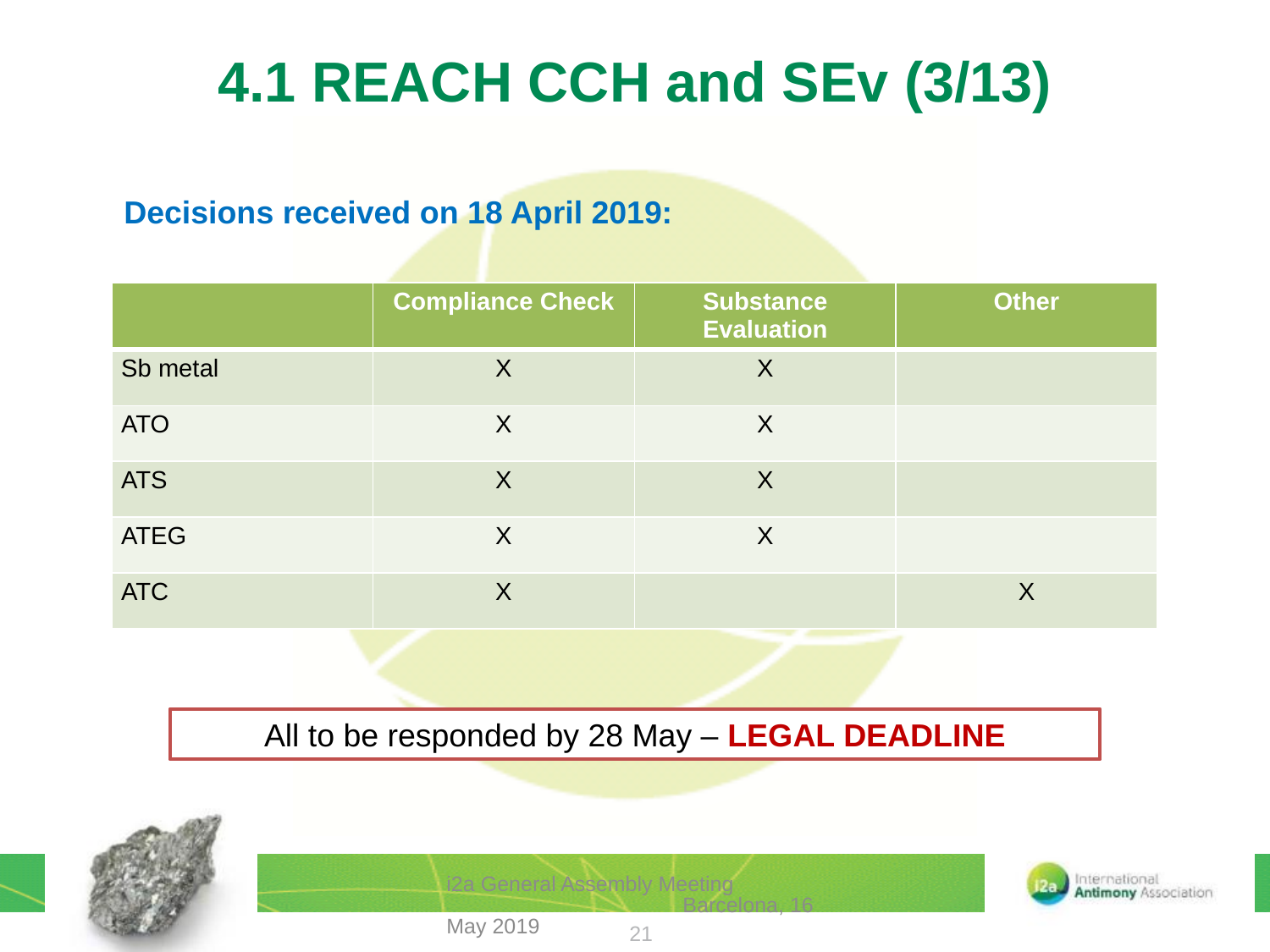

# 4.1 REACH CCH and SEv (3/13)
Decisions received on 18 April 2019:
|  | Compliance Check | Substance Evaluation | Other |
| --- | --- | --- | --- |
| Sb metal | X | X |  |
| ATO | X | X |  |
| ATS | X | X |  |
| ATEG | X | X |  |
| ATC | X |  | X |
All to be responded by 28 May – LEGAL DEADLINE
i2a General Assembly Meeting                                                       Barcelona, 16 May 2019
21